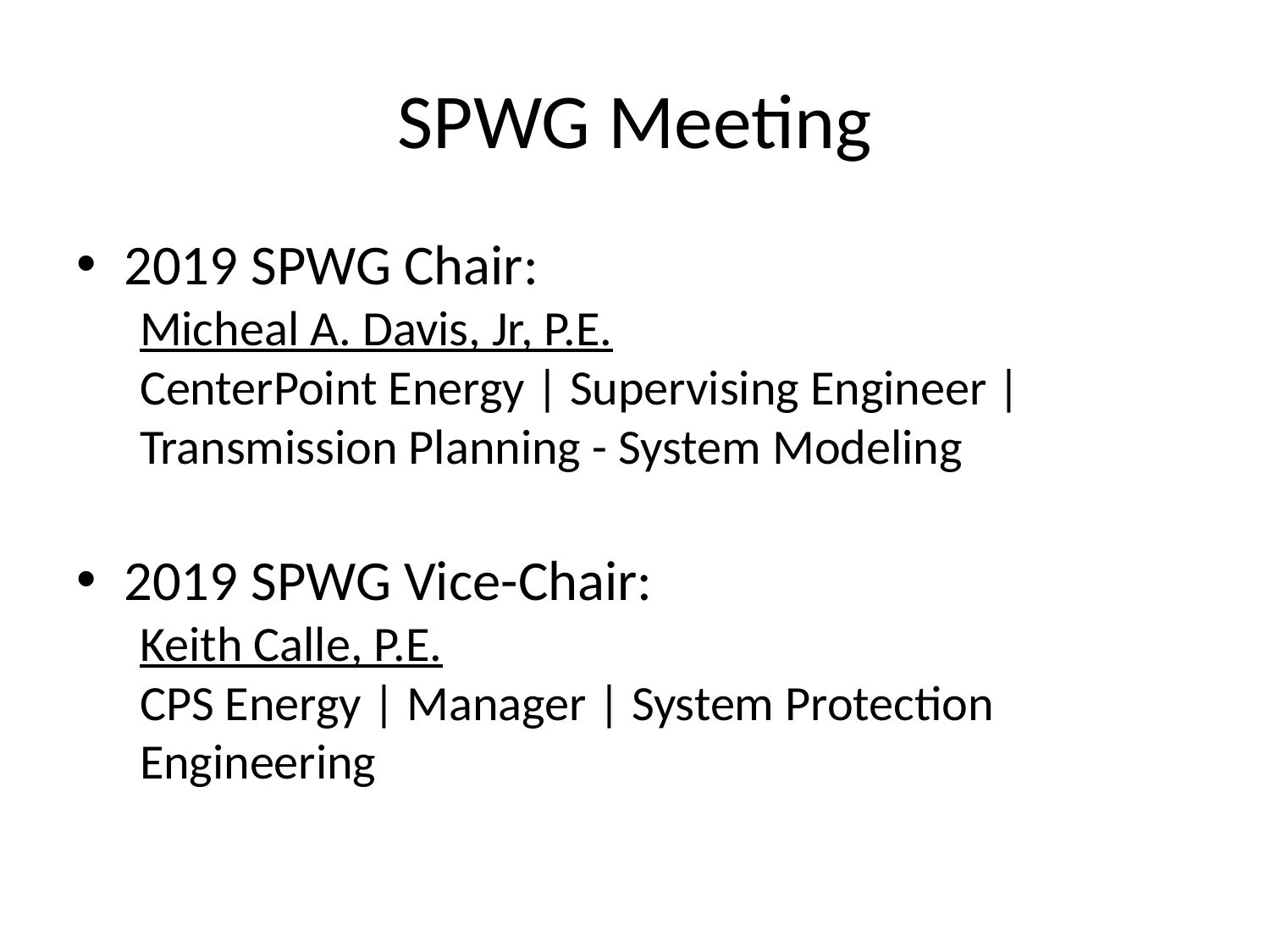

# SPWG Meeting
2019 SPWG Chair:
Micheal A. Davis, Jr, P.E.
CenterPoint Energy | Supervising Engineer | Transmission Planning - System Modeling

2019 SPWG Vice-Chair:
Keith Calle, P.E.
CPS Energy | Manager | System Protection Engineering